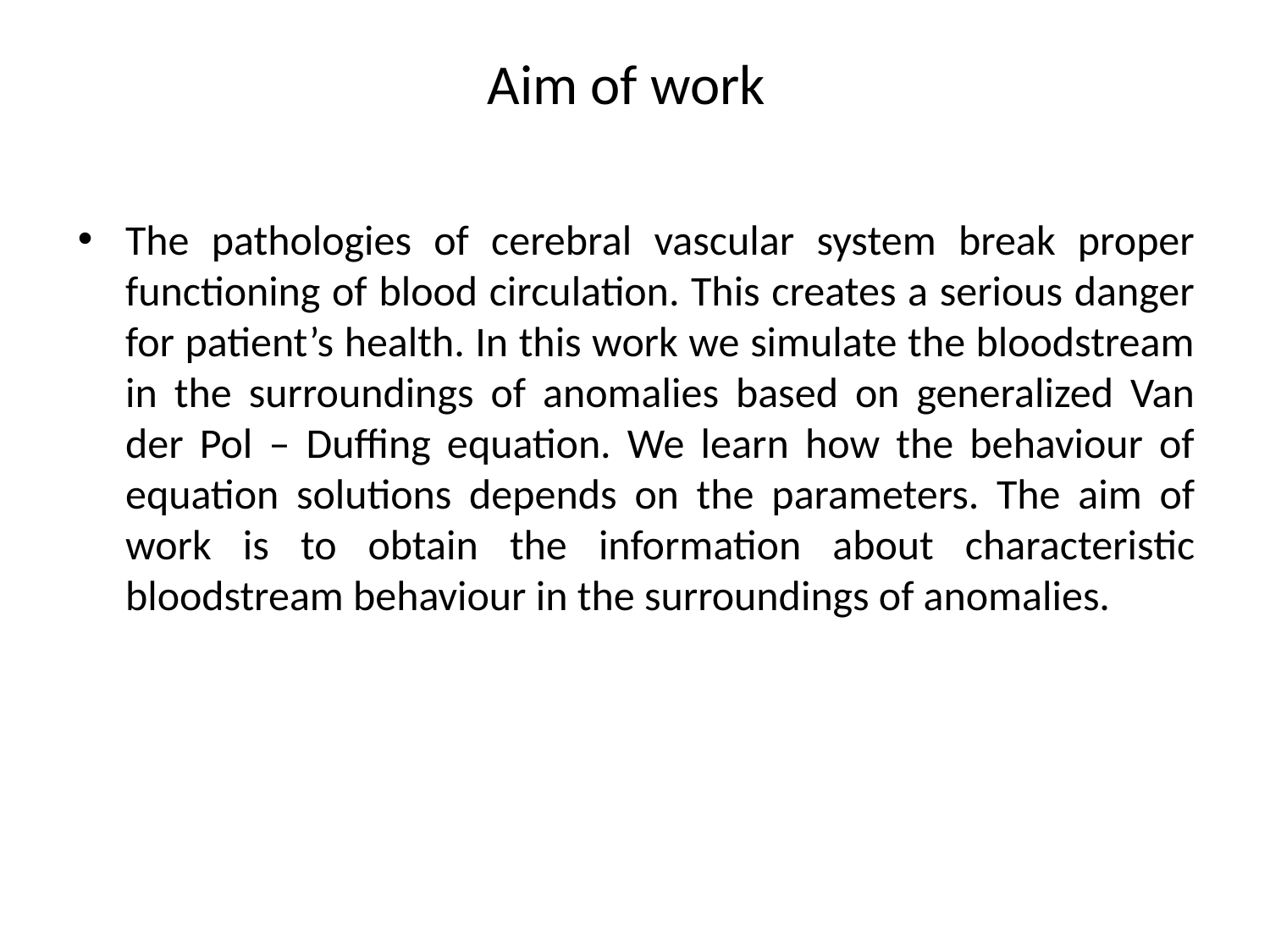

Aim of work
The pathologies of cerebral vascular system break proper functioning of blood circulation. This creates a serious danger for patient’s health. In this work we simulate the bloodstream in the surroundings of anomalies based on generalized Van der Pol – Duffing equation. We learn how the behaviour of equation solutions depends on the parameters. The aim of work is to obtain the information about characteristic bloodstream behaviour in the surroundings of anomalies.